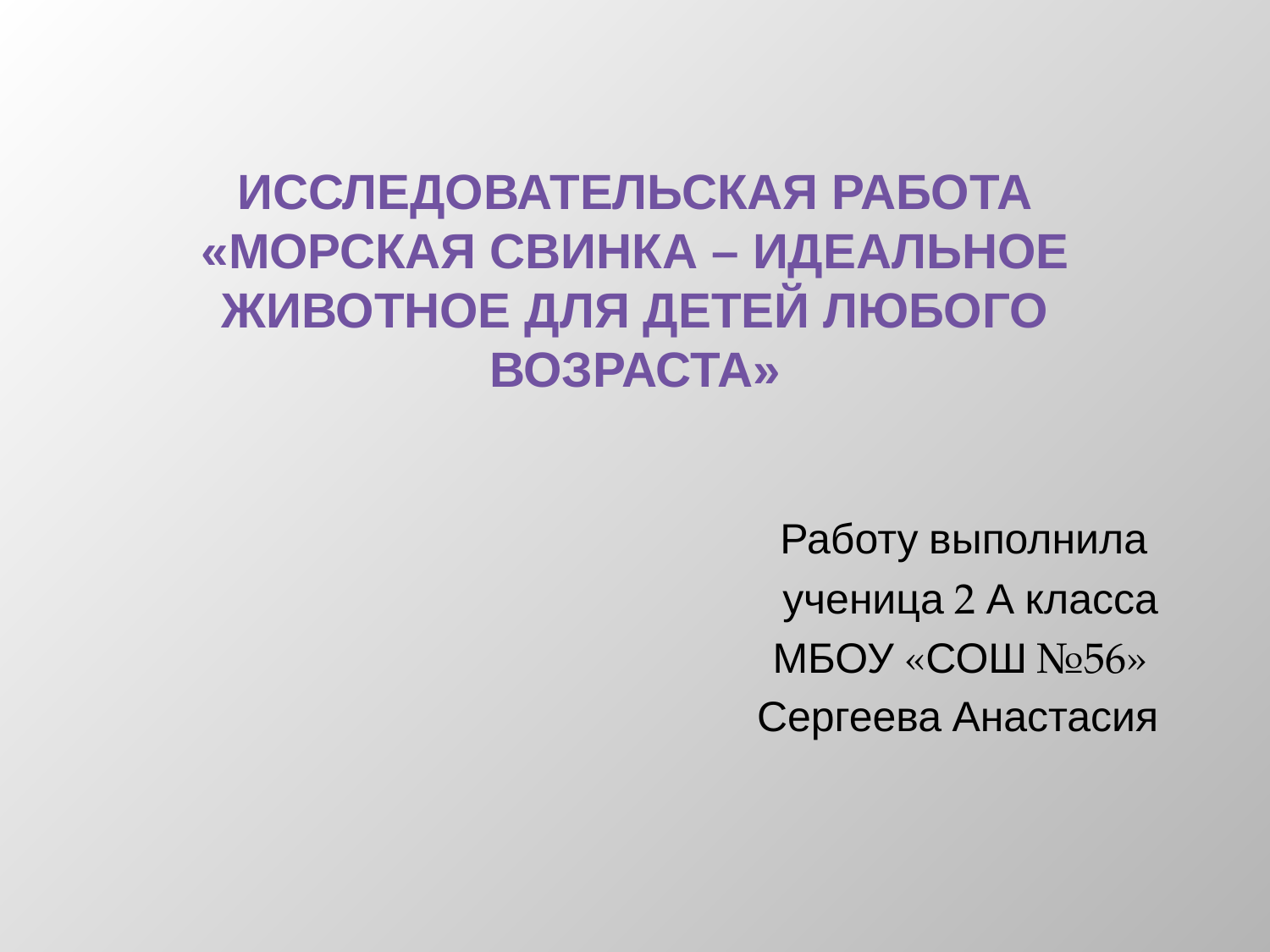

# Исследовательская работа «Морская свинка – идеальное животное для детей любого возраста»
Работу выполнила
ученица 2 А класса
МБОУ «СОШ №56»
Сергеева Анастасия